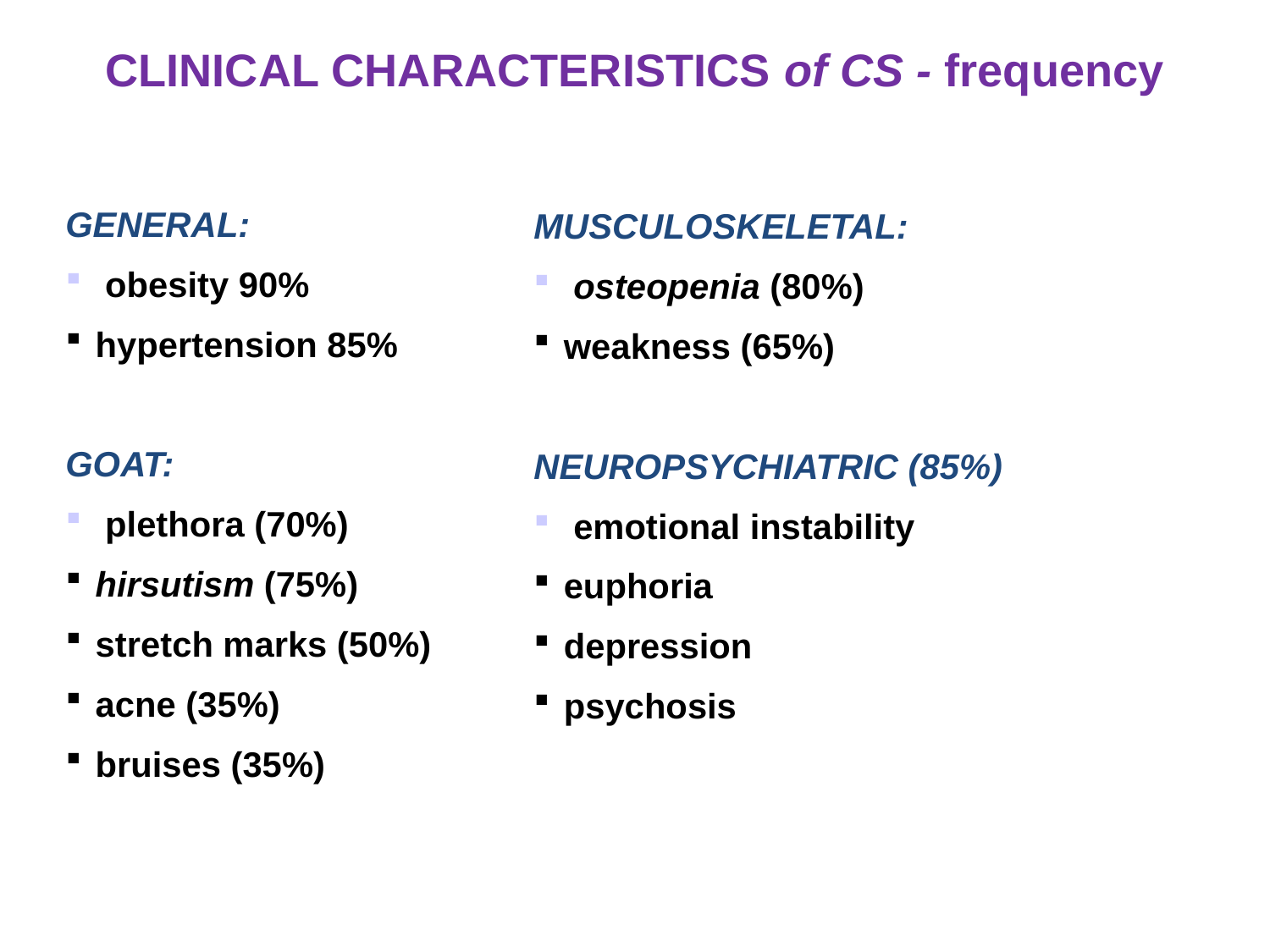

CLINICAL CHARACTERISTICS of CS - frequency
GENERAL:
 obesity 90%
hypertension 85%

GOAT:
 plethora (70%)
hirsutism (75%)
stretch marks (50%)
acne (35%)
bruises (35%)
MUSCULOSKELETAL:
 osteopenia (80%)
weakness (65%)

NEUROPSYCHIATRIC (85%)
 emotional instability
euphoria
depression
psychosis